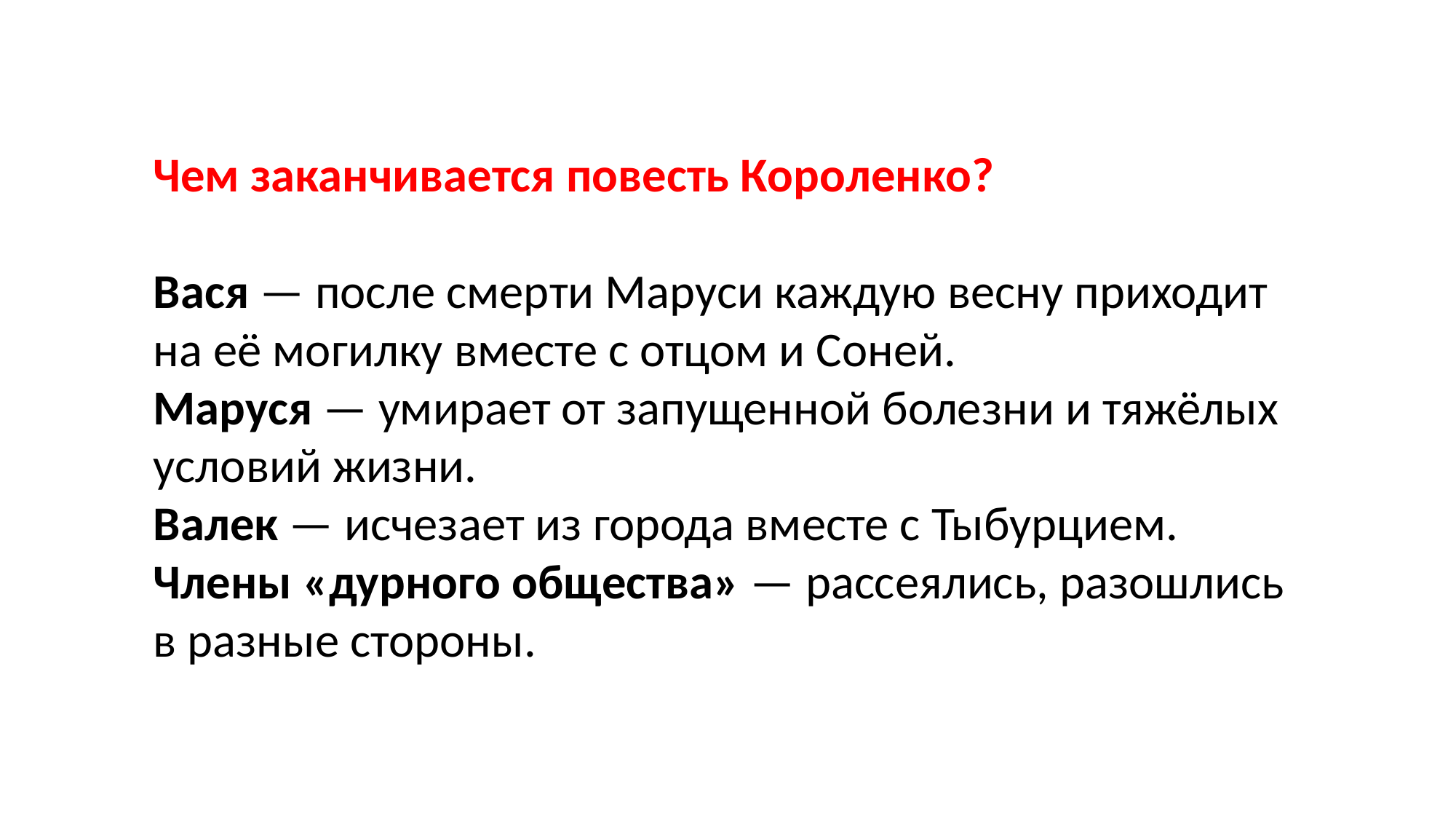

Чем заканчивается повесть Короленко?

Вася — после смерти Маруси каждую весну приходит на её могилку вместе с отцом и Соней.
Маруся — умирает от запущенной болезни и тяжёлых условий жизни.
Валек — исчезает из города вместе с Тыбурцием.
Члены «дурного общества» — рассеялись, разошлись в разные стороны.